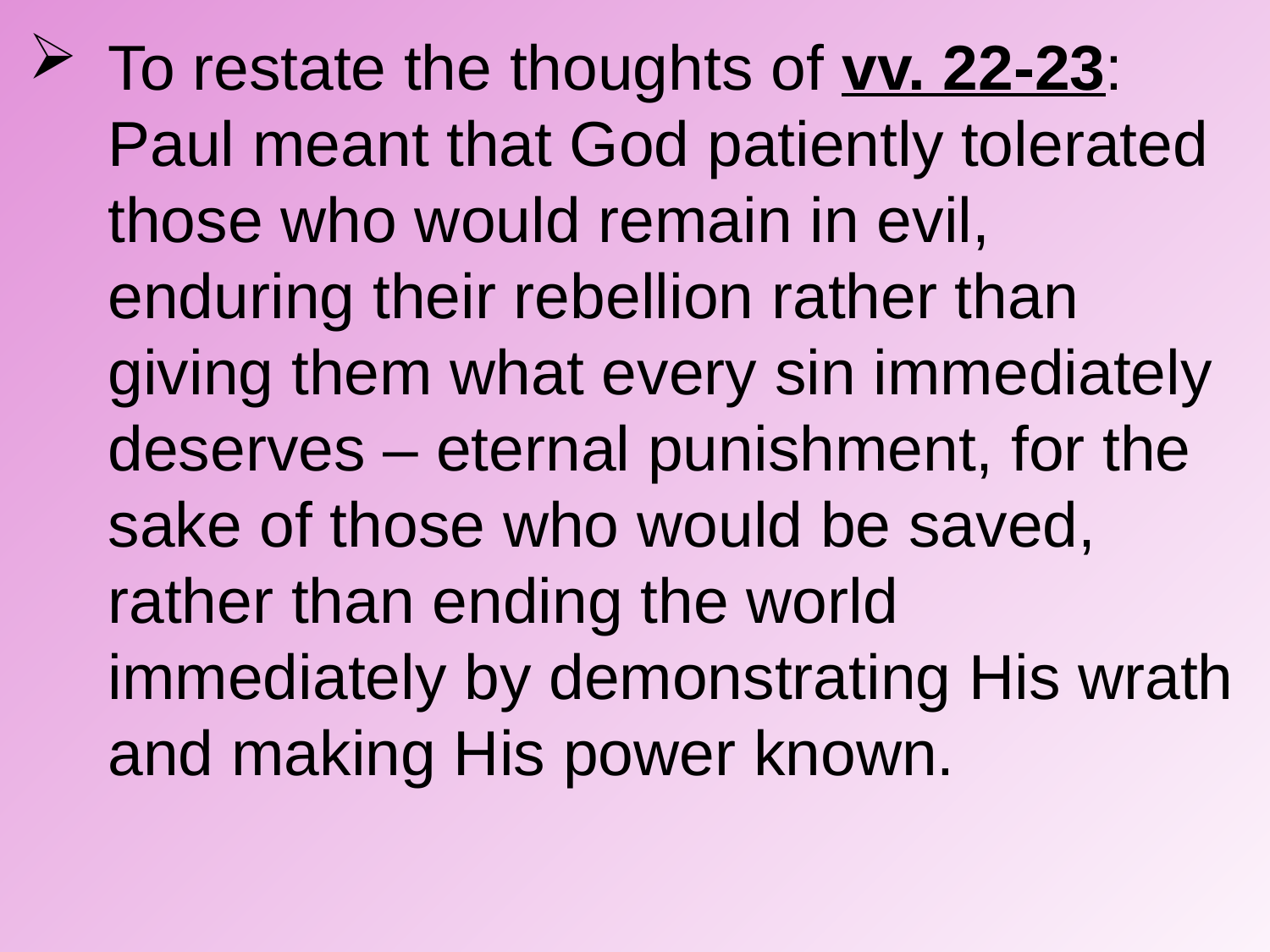

To restate the thoughts of vv. 22-23: Paul meant that God patiently tolerated those who would remain in evil, enduring their rebellion rather than giving them what every sin immediately deserves – eternal punishment, for the sake of those who would be saved, rather than ending the world immediately by demonstrating His wrath and making His power known.